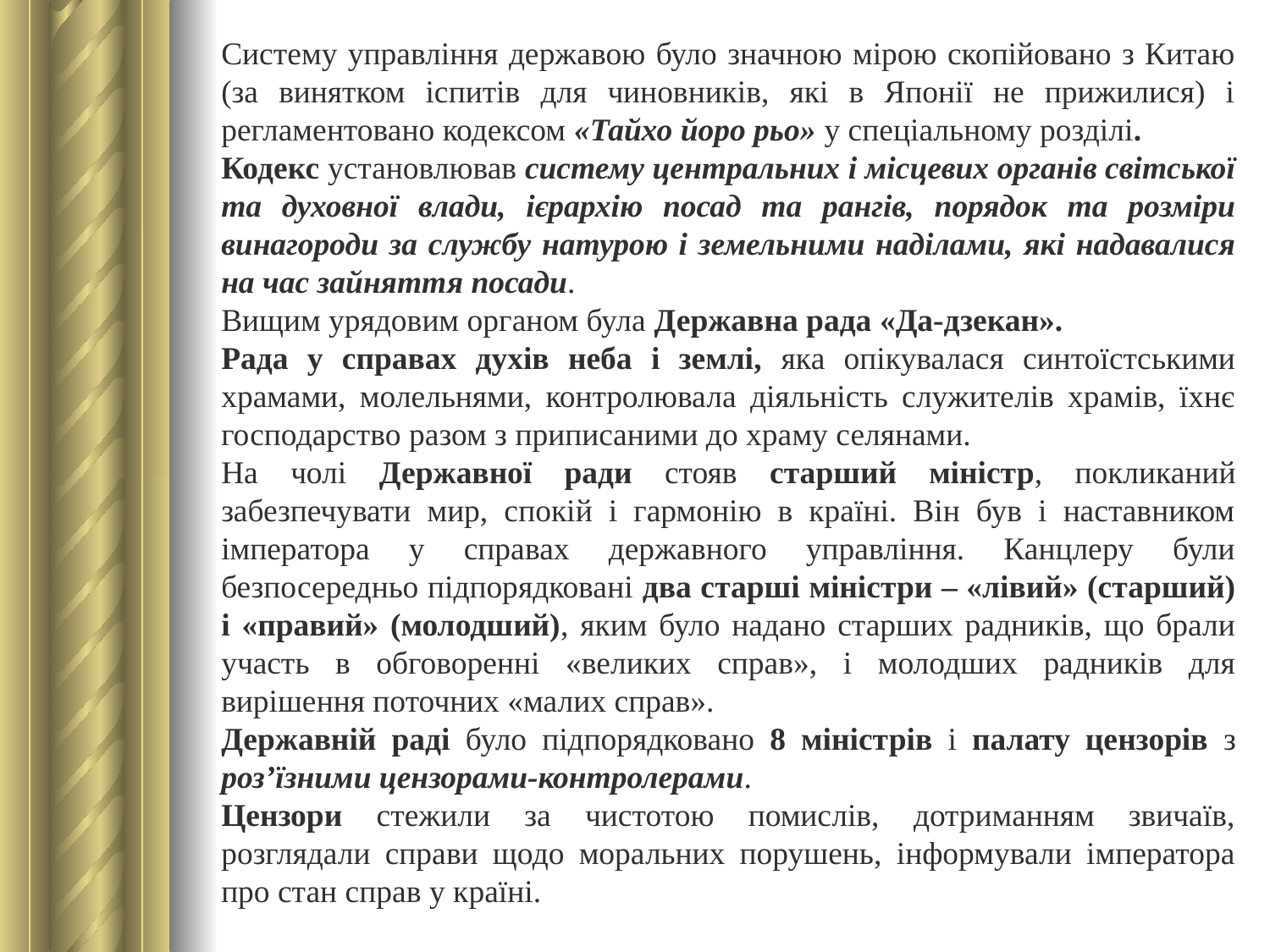

Систему управління державою було значною мірою скопійовано з Китаю (за винятком іспитів для чиновників, які в Японії не прижилися) і регламентовано кодексом «Тайхо йоро рьо» у спеціальному розділі.
Кодекс установлював систему центральних і місцевих органів світської та духовної влади, ієрархію посад та рангів, порядок та розміри винагороди за службу натурою і земельними наділами, які надавалися на час зайняття посади.
Вищим урядовим органом була Державна рада «Да-дзекан».
Рада у справах духів неба і землі, яка опікувалася синтоїстськими храмами, молельнями, контролювала діяльність служителів храмів, їхнє господарство разом з приписаними до храму селянами.
На чолі Державної ради стояв старший міністр, покликаний забезпечувати мир, спокій і гармонію в країні. Він був і наставником імператора у справах державного управління. Канцлеру були безпосередньо підпорядковані два старші міністри – «лівий» (старший) і «правий» (молодший), яким було надано старших радників, що брали участь в обговоренні «великих справ», і молодших радників для вирішення поточних «малих справ».
Державній раді було підпорядковано 8 міністрів і палату цензорів з роз’їзними цензорами-контролерами.
Цензори стежили за чистотою помислів, дотриманням звичаїв, розглядали справи щодо моральних порушень, інформували імператора про стан справ у країні.